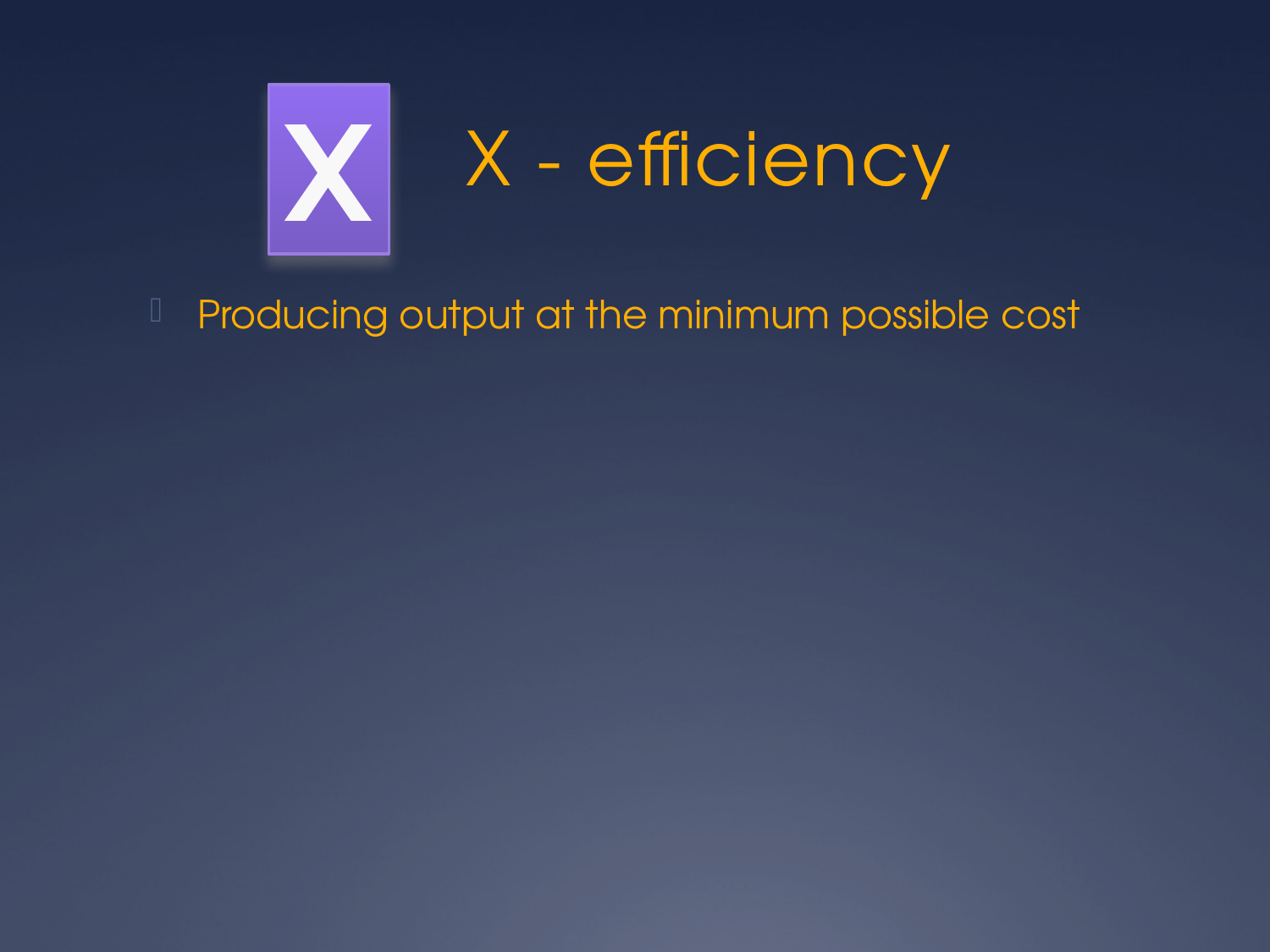

X
# X - efficiency
Producing output at the minimum possible cost